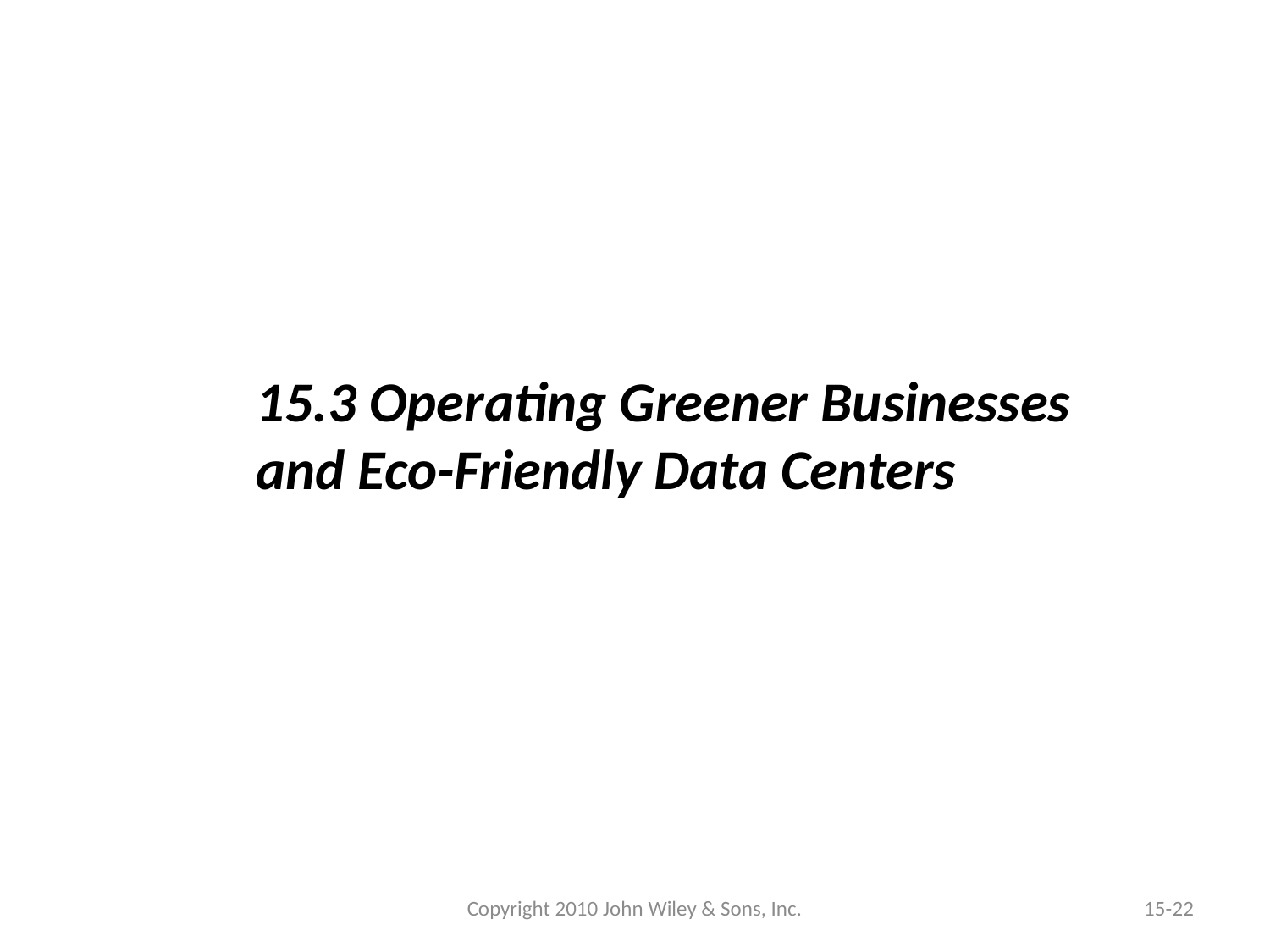

15.3 Operating Greener Businesses and Eco-Friendly Data Centers
Copyright 2010 John Wiley & Sons, Inc.
15-22